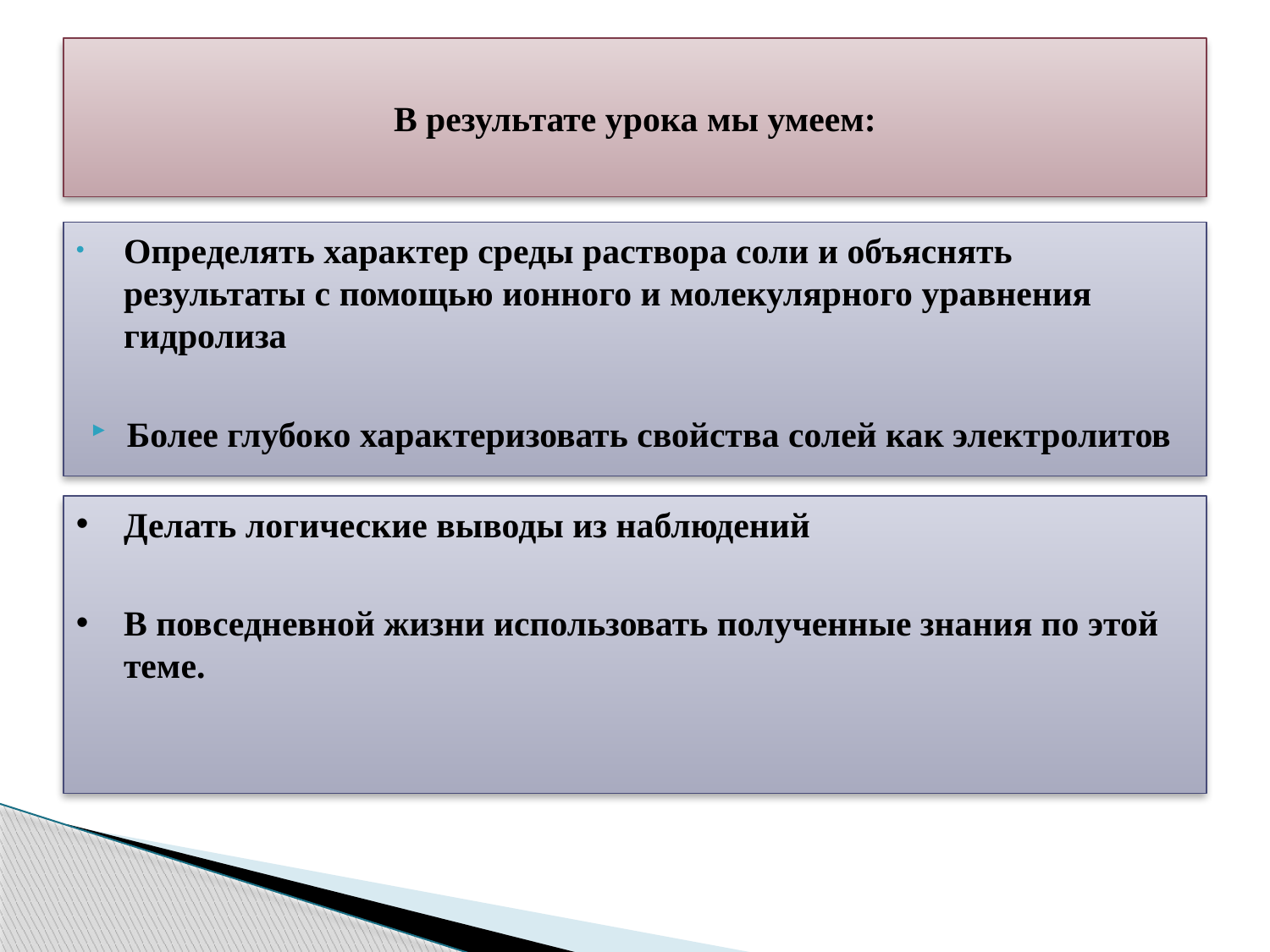

# В результате урока мы умеем:
Определять характер среды раствора соли и объяснять результаты с помощью ионного и молекулярного уравнения гидролиза

Более глубоко характеризовать свойства солей как электролитов

Делать логические выводы из наблюдений

В повседневной жизни использовать полученные знания по этой теме.